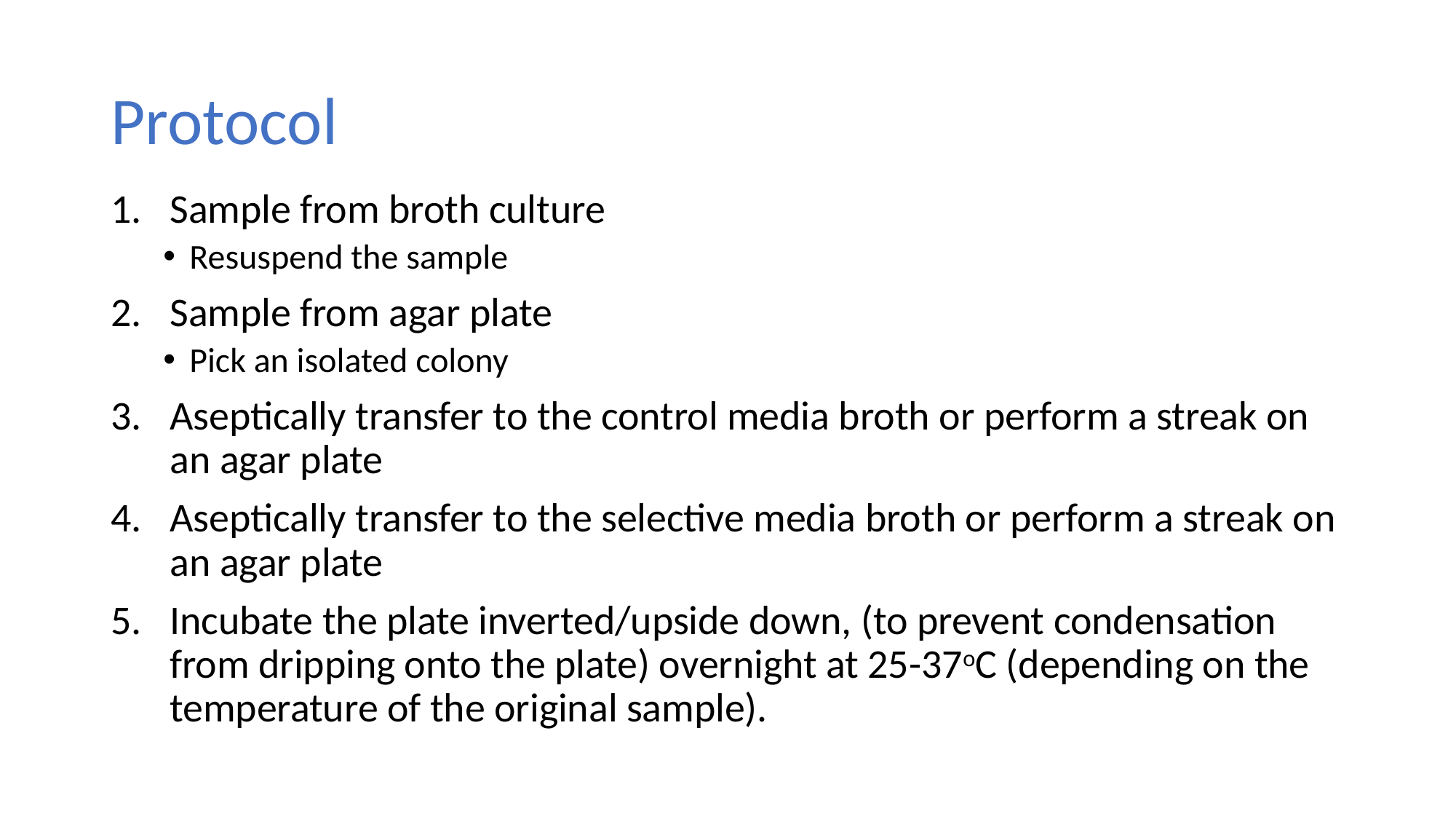

# Protocol
Sample from broth culture
Resuspend the sample
Sample from agar plate
Pick an isolated colony
Aseptically transfer to the control media broth or perform a streak on an agar plate
Aseptically transfer to the selective media broth or perform a streak on an agar plate
Incubate the plate inverted/upside down, (to prevent condensation from dripping onto the plate) overnight at 25-37oC (depending on the temperature of the original sample).